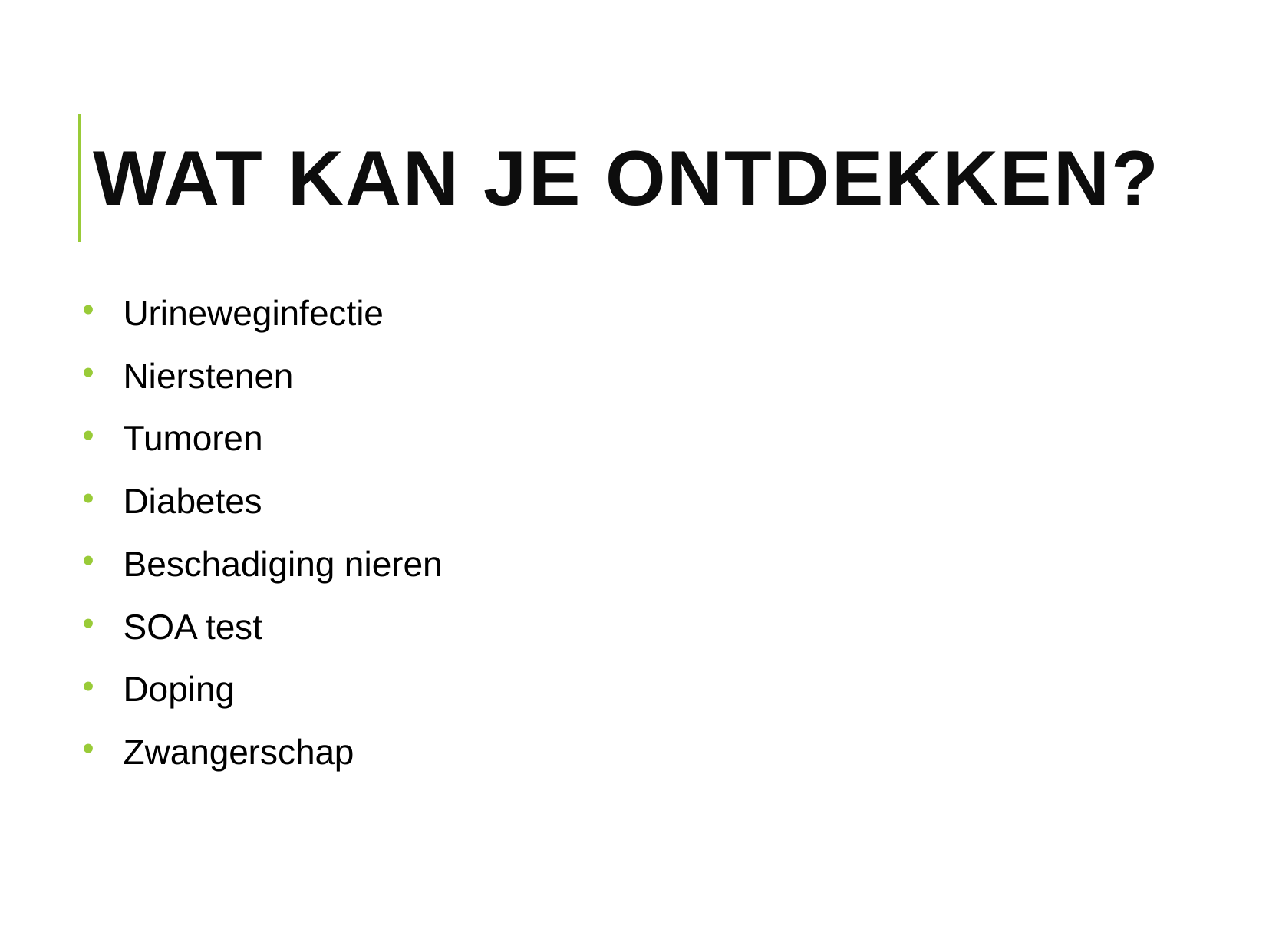

# Wat kan je ontdekken?

Urineweginfectie
Nierstenen
Tumoren
Diabetes
Beschadiging nieren
SOA test
Doping
Zwangerschap